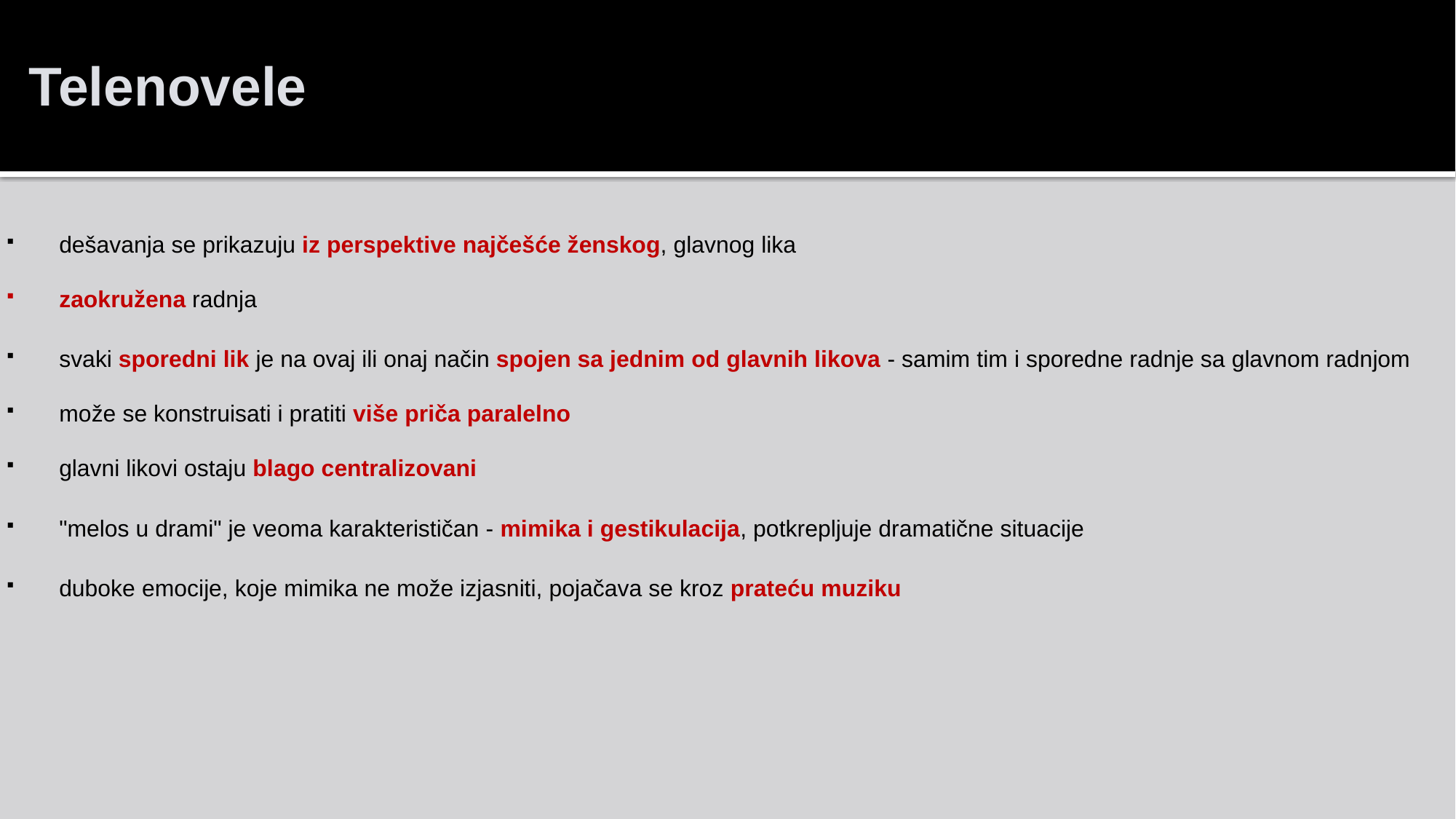

# Telenovele

dešavanja se prikazuju iz perspektive najčešće ženskog, glavnog lika

zaokružena radnja

svaki sporedni lik je na ovaj ili onaj način spojen sa jednim od glavnih likova - samim tim i sporedne radnje sa glavnom radnjom

može se konstruisati i pratiti više priča paralelno

glavni likovi ostaju blago centralizovani

"melos u drami" je veoma karakterističan - mimika i gestikulacija, potkrepljuje dramatične situacije

duboke emocije, koje mimika ne može izjasniti, pojačava se kroz prateću muziku